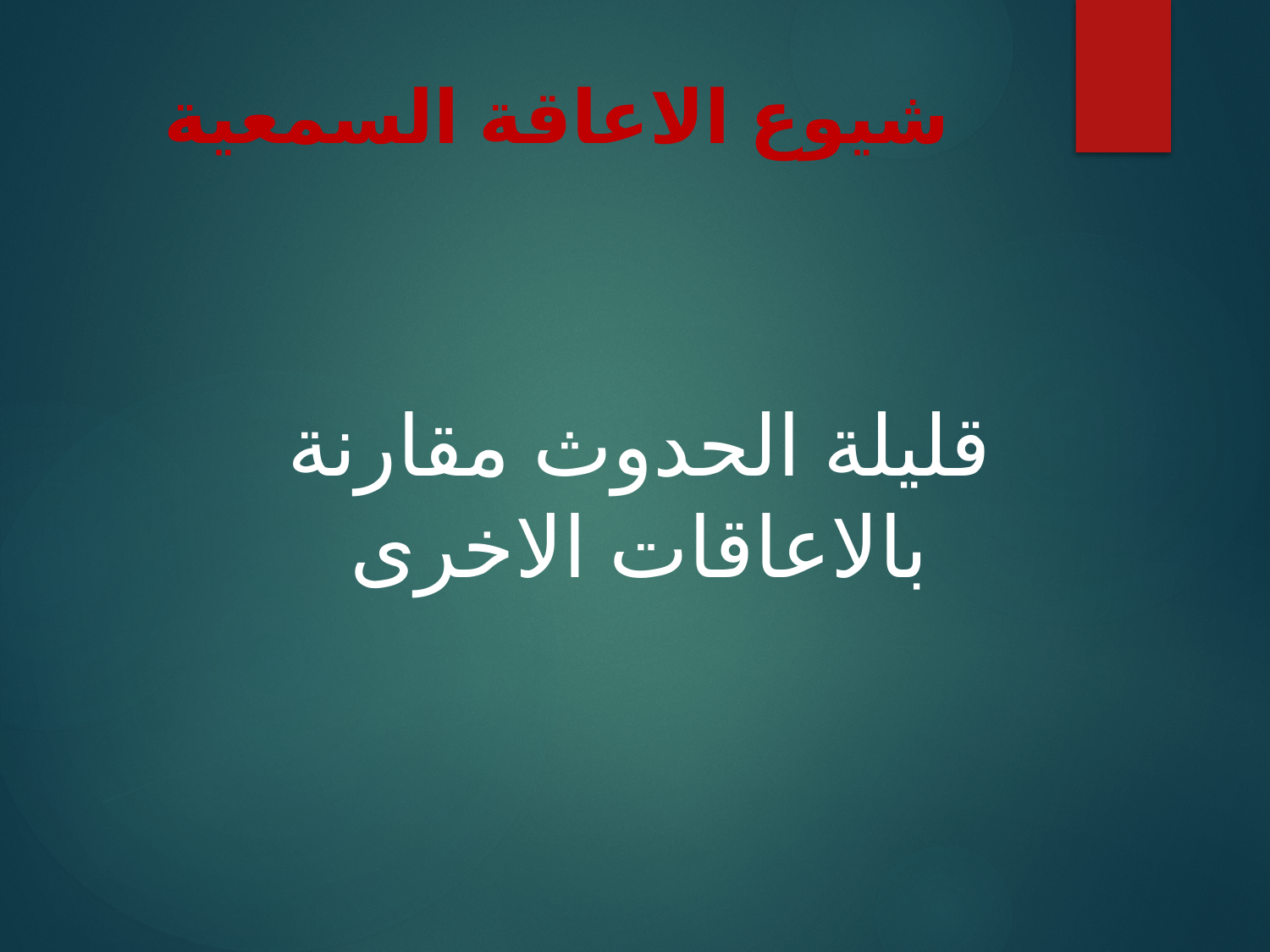

# شيوع الاعاقة السمعية
قليلة الحدوث مقارنة بالاعاقات الاخرى